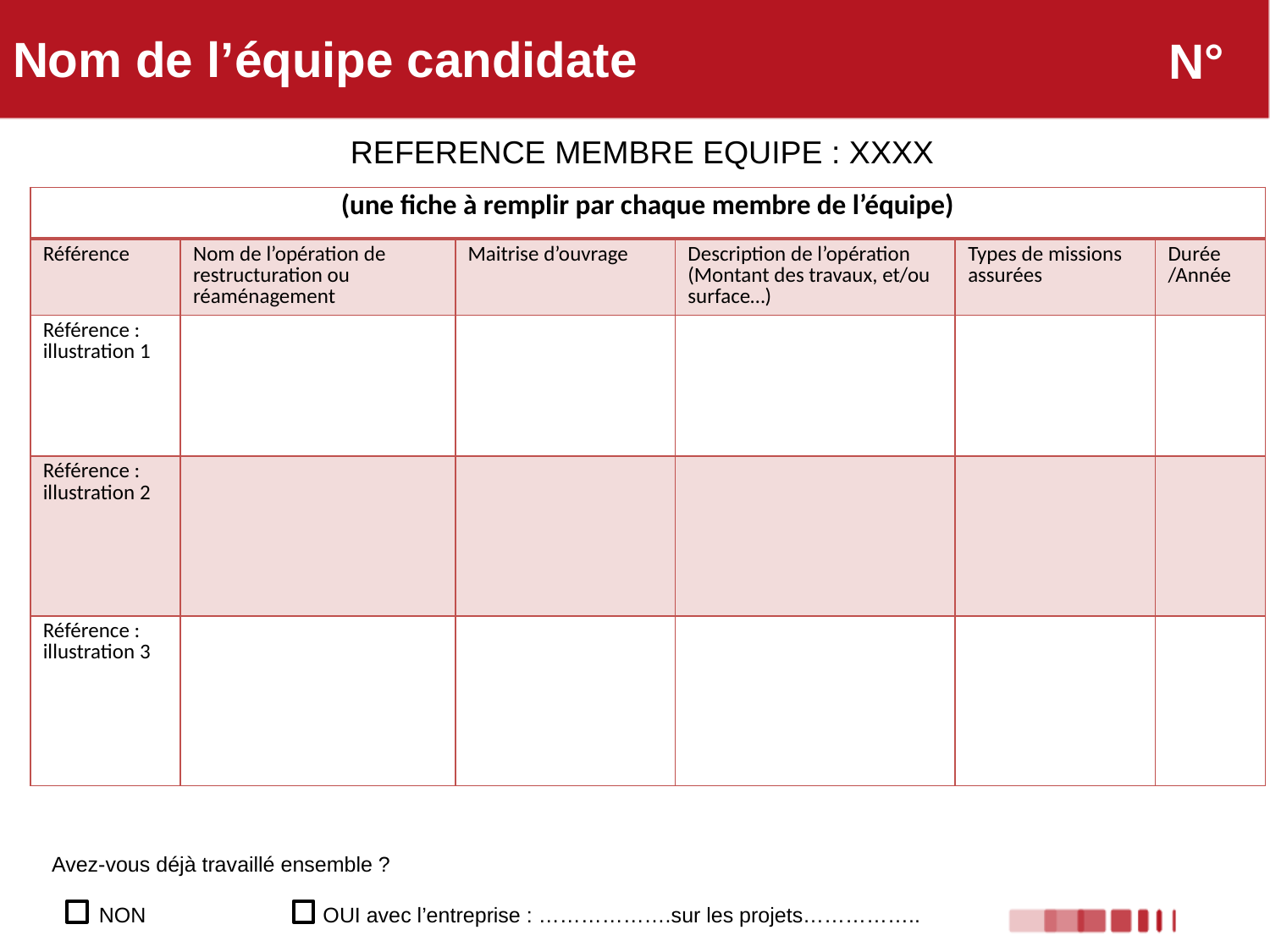

# Nom de l’équipe candidate
N°
REFERENCE MEMBRE EQUIPE : XXXX
| (une fiche à remplir par chaque membre de l’équipe) |  |  |  |  |  |
| --- | --- | --- | --- | --- | --- |
| Référence | Nom de l’opération de restructuration ou réaménagement | Maitrise d’ouvrage | Description de l’opération (Montant des travaux, et/ou surface…) | Types de missions assurées | Durée /Année |
| Référence : illustration 1 |  |  |  |  |  |
| Référence : illustration 2 |  |  |  |  |  |
| Référence : illustration 3 |  |  |  |  |  |
Avez-vous déjà travaillé ensemble ?

        NON                              OUI avec l’entreprise : ……………….sur les projets……………..